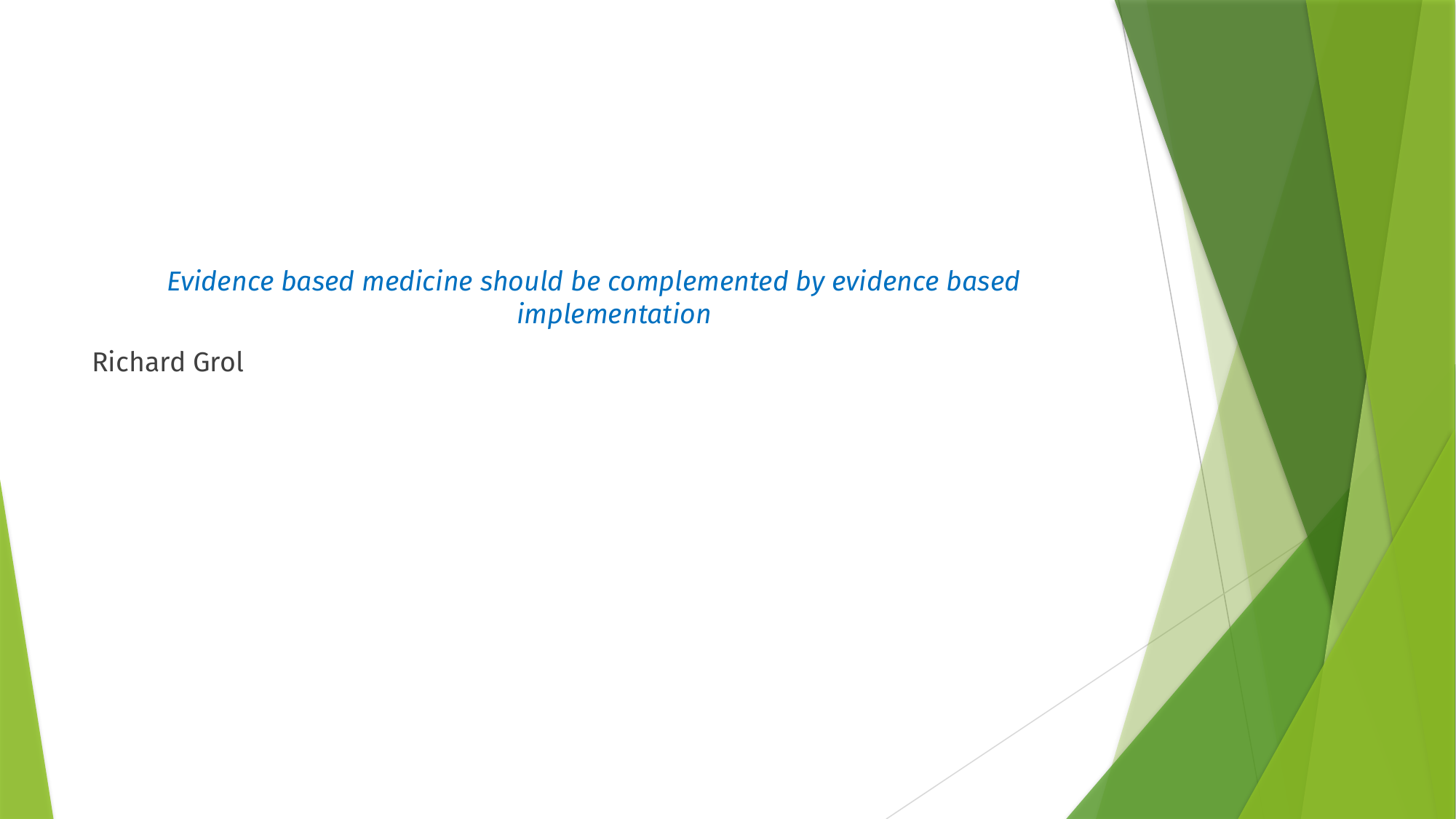

#
Evidence based medicine should be complemented by evidence based implementation
Richard Grol